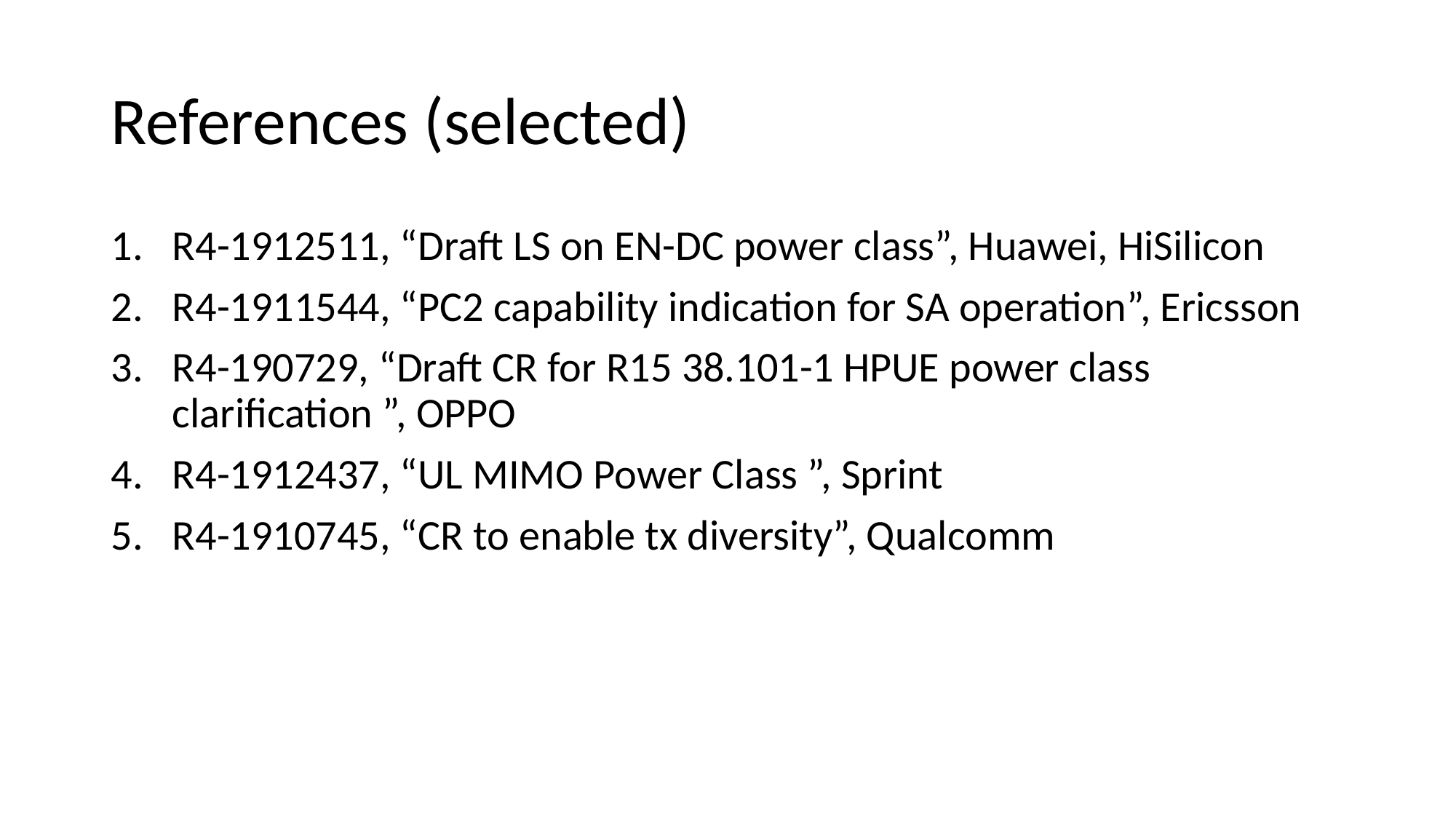

# References (selected)
R4-1912511, “Draft LS on EN-DC power class”, Huawei, HiSilicon
R4-1911544, “PC2 capability indication for SA operation”, Ericsson
R4-190729, “Draft CR for R15 38.101-1 HPUE power class clarification ”, OPPO
R4-1912437, “UL MIMO Power Class ”, Sprint
R4-1910745, “CR to enable tx diversity”, Qualcomm